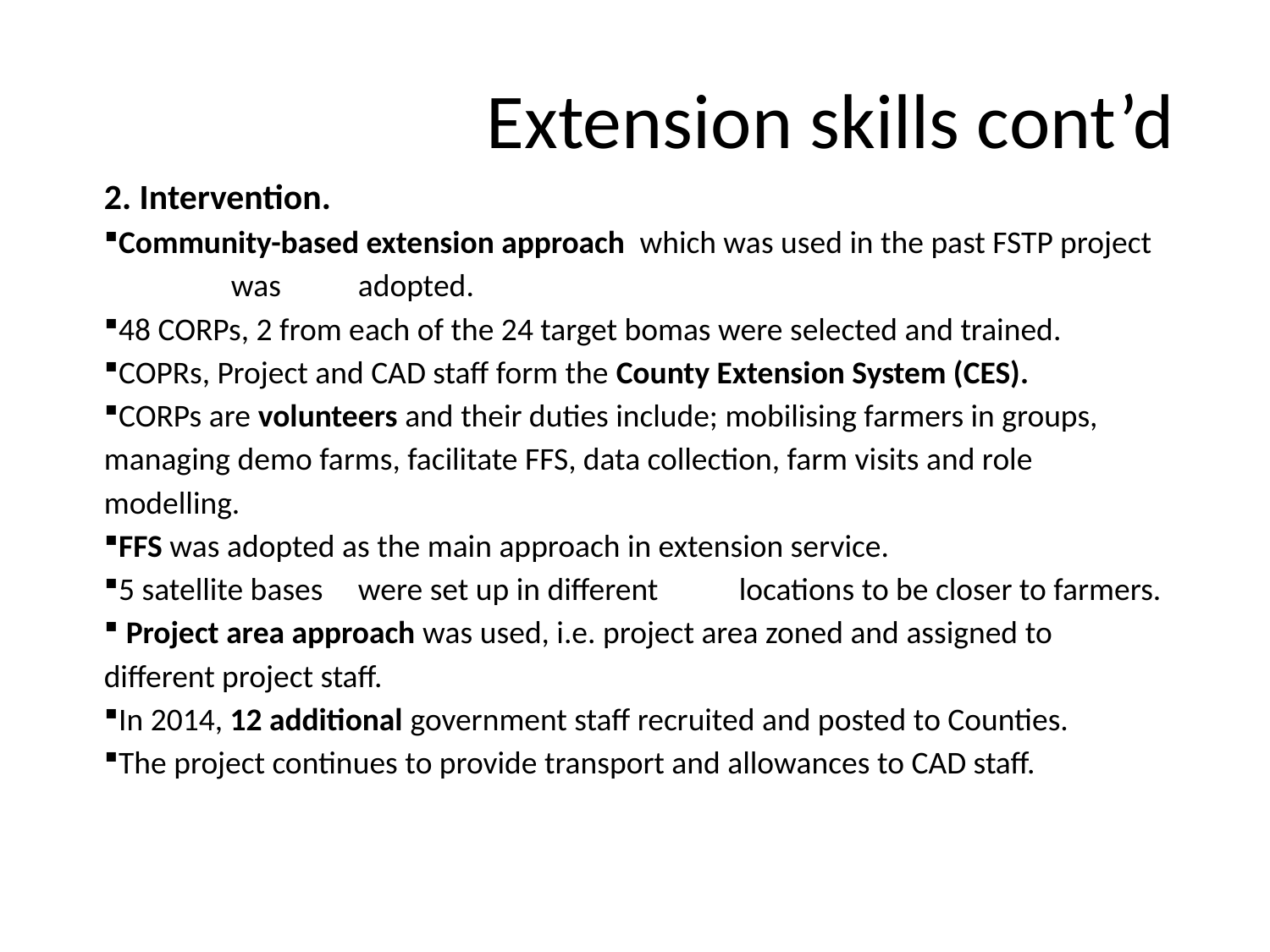

Extension skills cont’d
2. Intervention.
Community-based extension approach  which was used in the past FSTP project 	was 	adopted.
48 CORPs, 2 from each of the 24 target bomas were selected and trained.
COPRs, Project and CAD staff form the County Extension System (CES).
CORPs are volunteers and their duties include; mobilising farmers in groups, 	managing demo farms, facilitate FFS, data collection, farm visits and role 	modelling.
FFS was adopted as the main approach in extension service.
5 satellite bases 	were set up in different 	locations to be closer to farmers.
 Project area approach was used, i.e. project area zoned and assigned to 	different project staff.
In 2014, 12 additional government staff recruited and posted to Counties.
The project continues to provide transport and allowances to CAD staff.